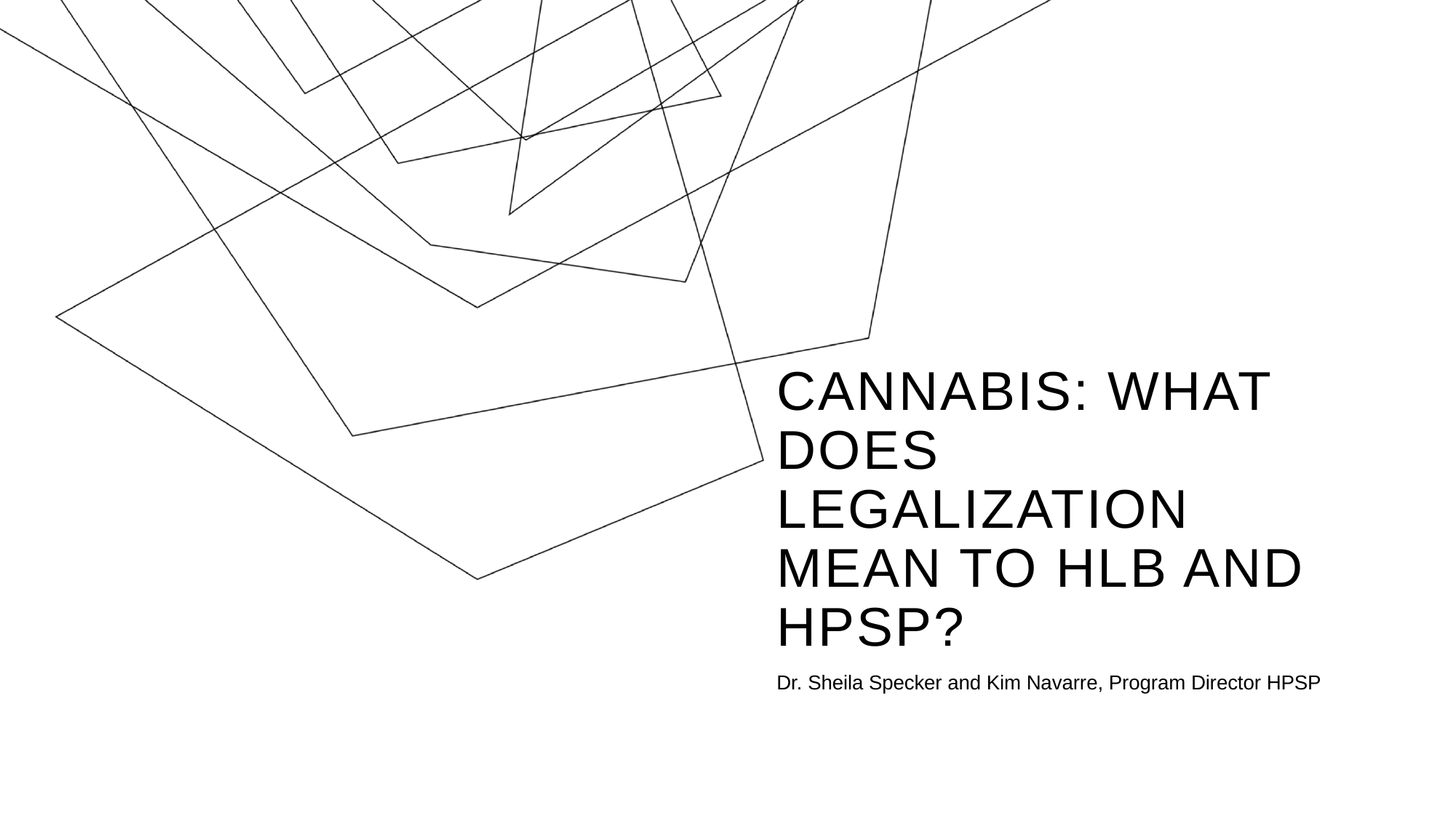

# Cannabis: What does legalization mean to HLB and HPSP?
Dr. Sheila Specker and Kim Navarre, Program Director HPSP